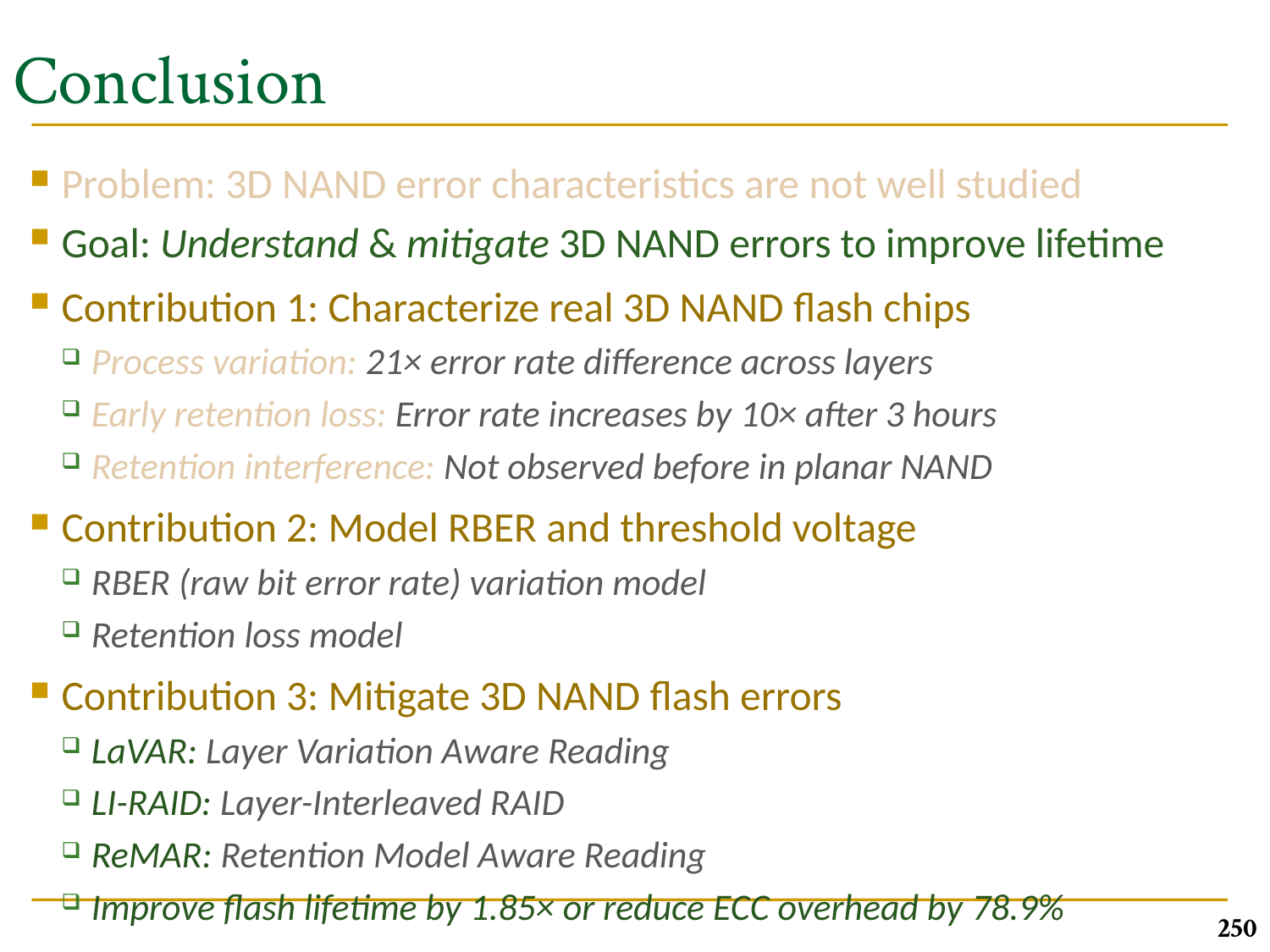

# Conclusion
Problem: 3D NAND error characteristics are not well studied
Goal: Understand & mitigate 3D NAND errors to improve lifetime
Contribution 1: Characterize real 3D NAND flash chips
Process variation: 21× error rate difference across layers
Early retention loss: Error rate increases by 10× after 3 hours
Retention interference: Not observed before in planar NAND
Contribution 2: Model RBER and threshold voltage
RBER (raw bit error rate) variation model
Retention loss model
Contribution 3: Mitigate 3D NAND flash errors
LaVAR: Layer Variation Aware Reading
LI-RAID: Layer-Interleaved RAID
ReMAR: Retention Model Aware Reading
Improve flash lifetime by 1.85× or reduce ECC overhead by 78.9%
250